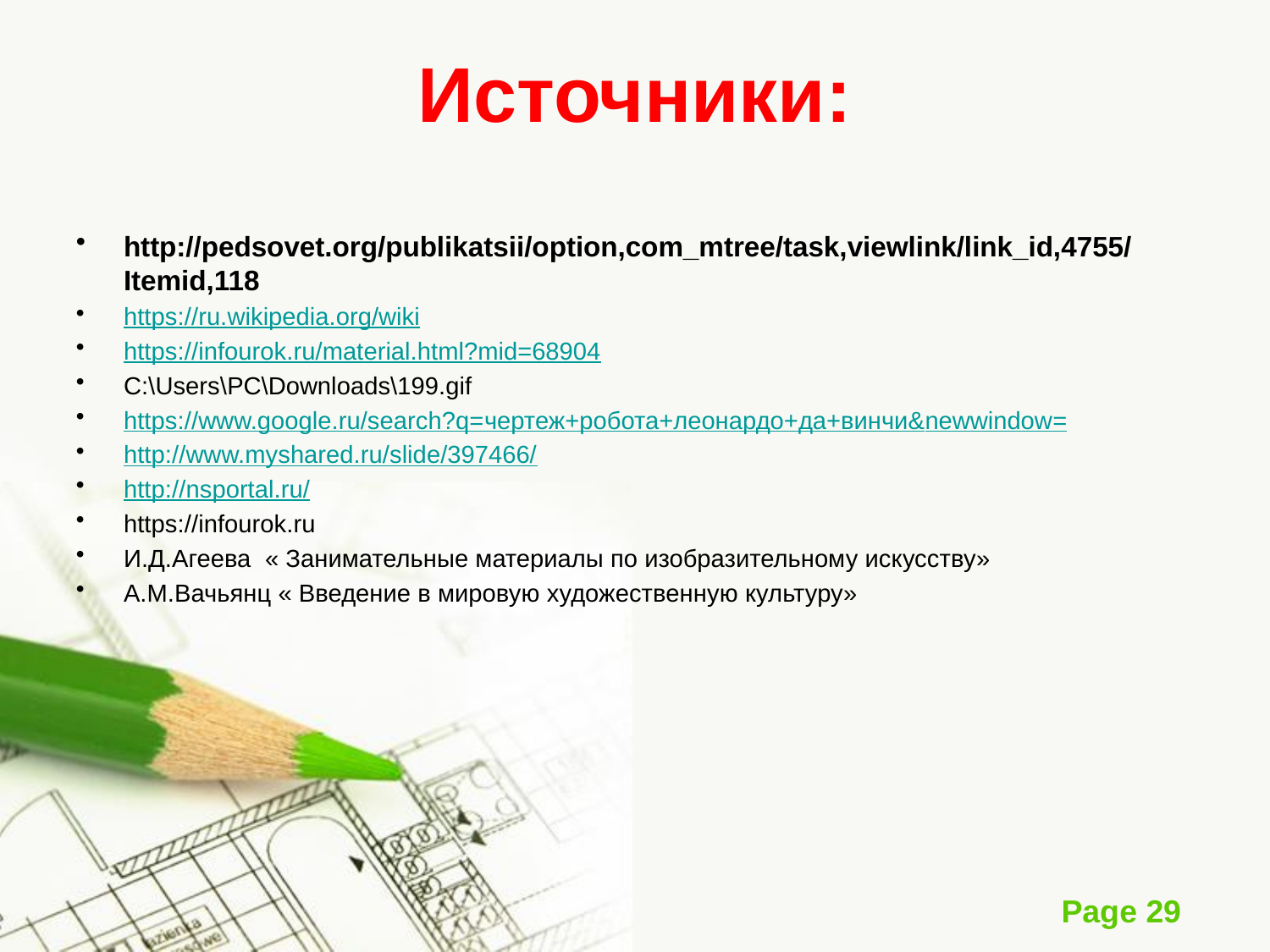

# Источники:
http://pedsovet.org/publikatsii/option,com_mtree/task,viewlink/link_id,4755/Itemid,118
https://ru.wikipedia.org/wiki
https://infourok.ru/material.html?mid=68904
C:\Users\РС\Downloads\199.gif
https://www.google.ru/search?q=чертеж+робота+леонардо+да+винчи&newwindow=
http://www.myshared.ru/slide/397466/
http://nsportal.ru/
https://infourok.ru
И.Д.Агеева  « Занимательные материалы по изобразительному искусству»
А.М.Вачьянц « Введение в мировую художественную культуру»